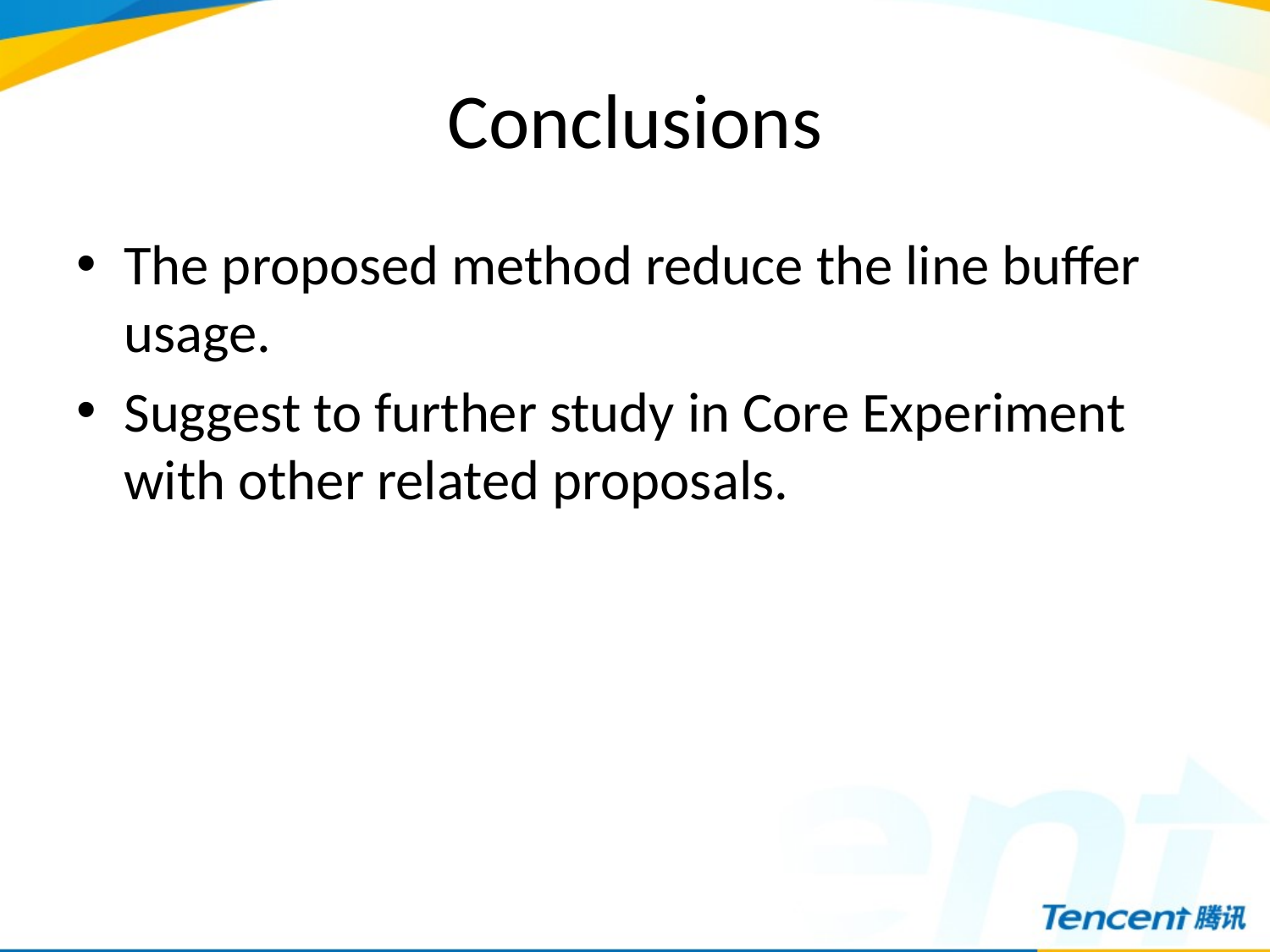

# Conclusions
The proposed method reduce the line buffer usage.
Suggest to further study in Core Experiment with other related proposals.